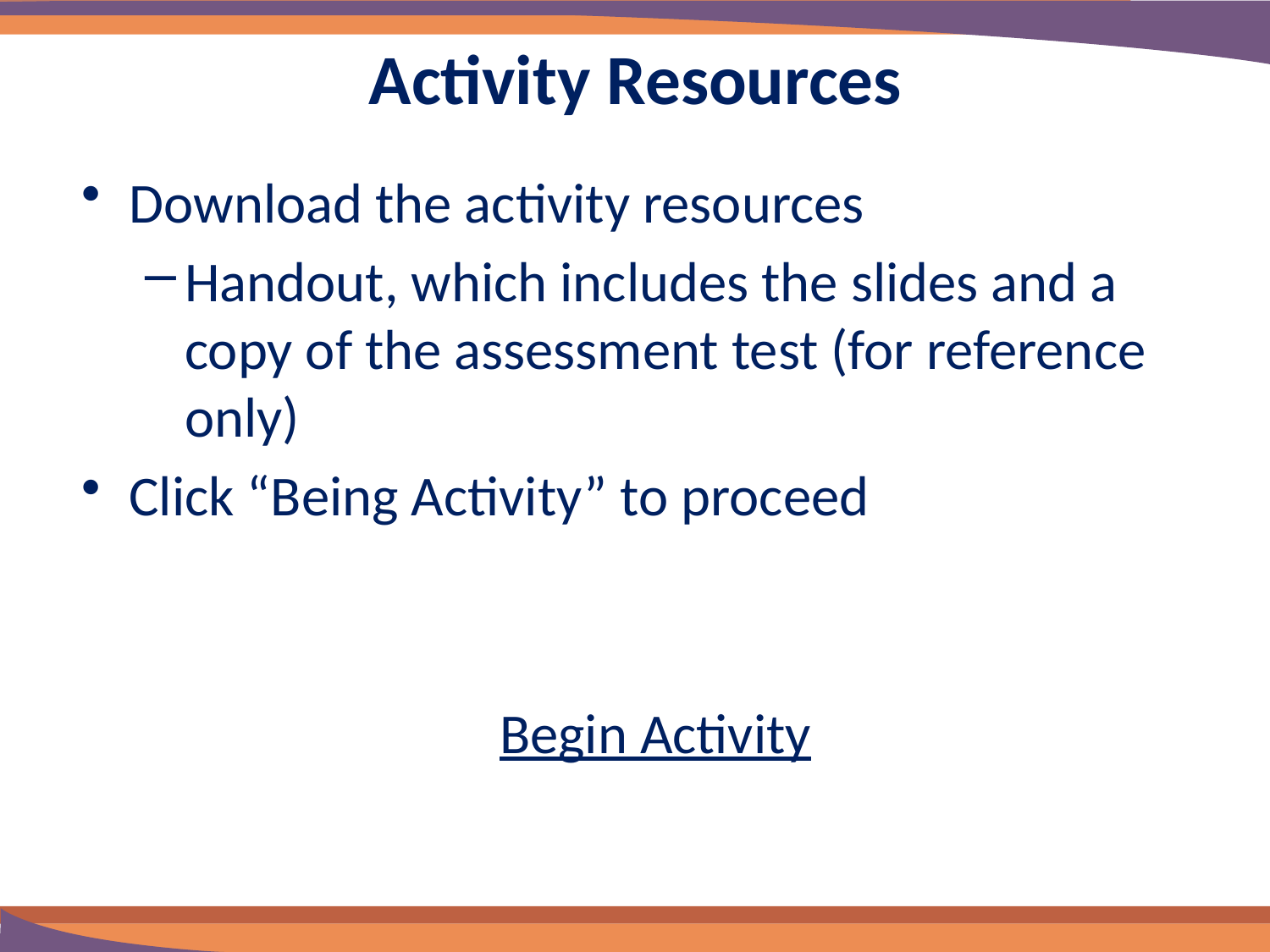

# Activity Resources
Download the activity resources
Handout, which includes the slides and a copy of the assessment test (for reference only)
Click “Being Activity” to proceed

Begin Activity